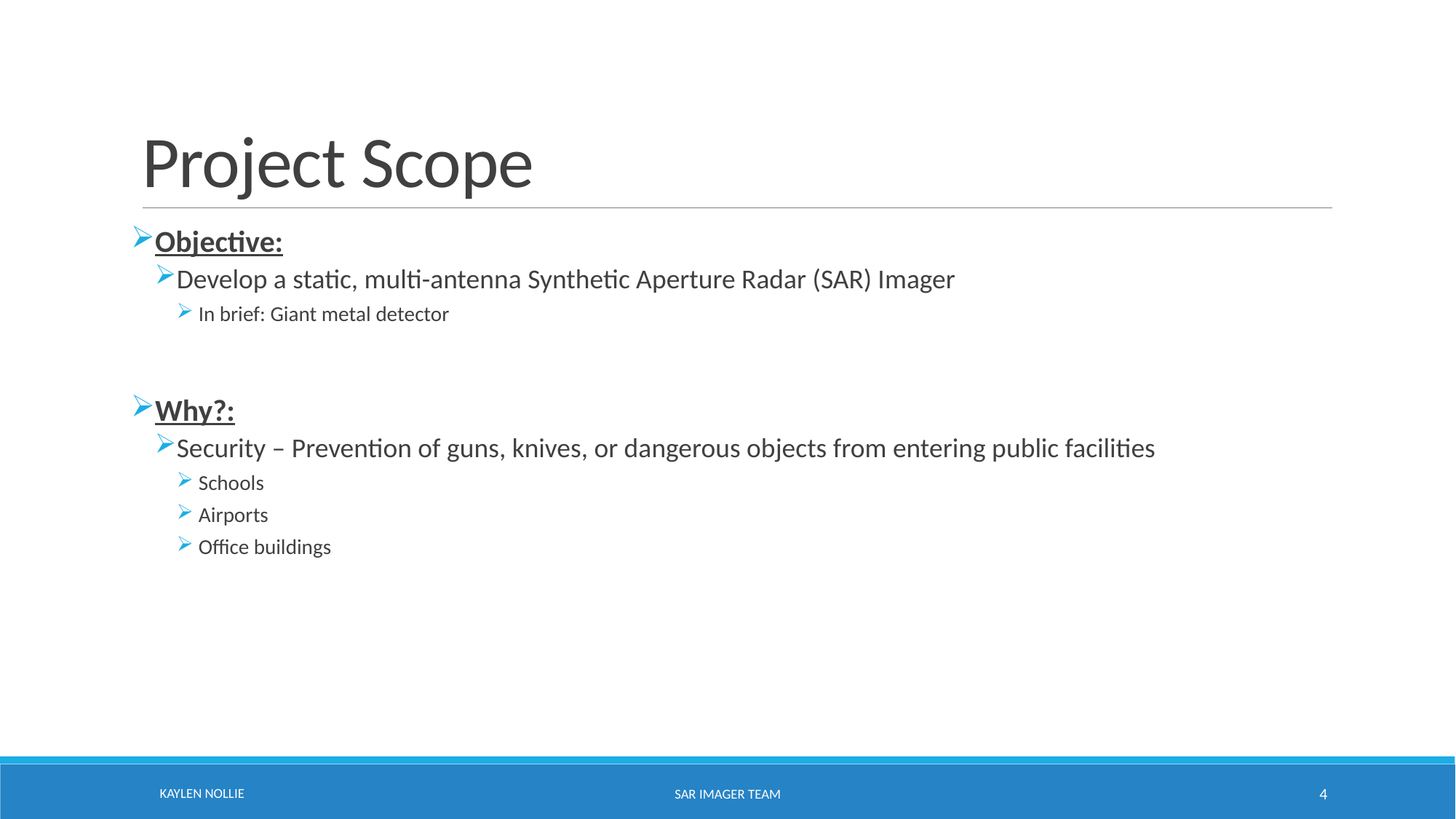

# Project Scope
Objective:
Develop a static, multi-antenna Synthetic Aperture Radar (SAR) Imager
In brief: Giant metal detector

Why?:
Security – Prevention of guns, knives, or dangerous objects from entering public facilities
Schools
Airports
Office buildings
KAYLEN NOLLIE
SAR Imager Team
4